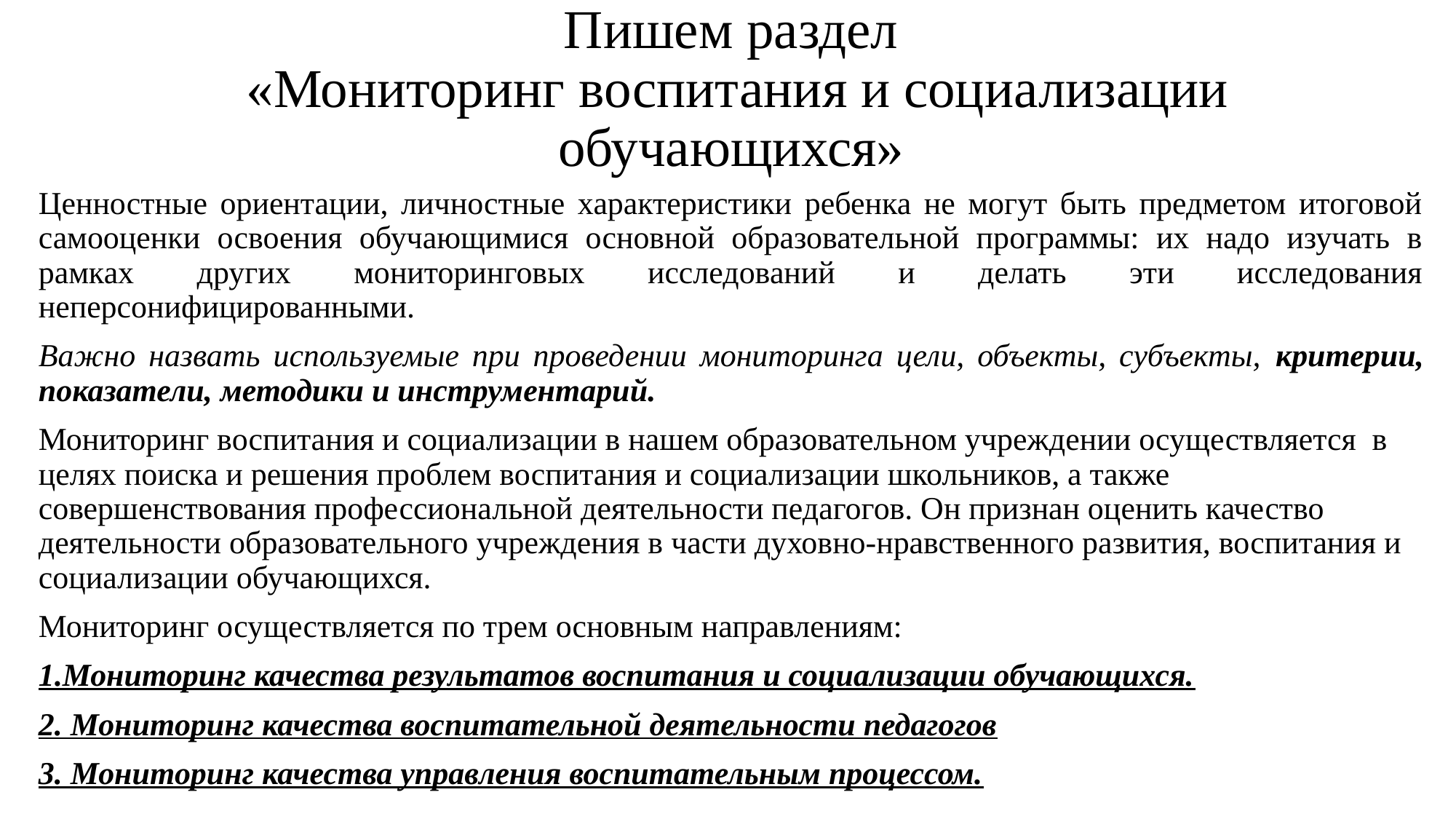

# Пишем раздел «Мониторинг воспитания и социализации обучающихся»
Ценностные ориентации, личностные характеристики ребенка не могут быть предметом итоговой самооценки освоения обучающимися основной образовательной программы: их надо изучать в рамках других мониторинговых исследований и делать эти исследования неперсонифицированными.
Важно назвать используемые при проведении мониторинга цели, объекты, субъекты, критерии, показатели, методики и инструментарий.
Мониторинг воспитания и социализации в нашем образовательном учреждении осуществляется  в целях поиска и решения проблем воспитания и социализации школьников, а также совершенствования профессиональной деятельности педагогов. Он признан оценить качество деятельности образовательного учреждения в части духовно-нравственного развития, воспитания и социализации обучающихся.
Мониторинг осуществляется по трем основным направлениям:
1.Мониторинг качества результатов воспитания и социализации обучающихся.
2. Мониторинг качества воспитательной деятельности педагогов
3. Мониторинг качества управления воспитательным процессом.